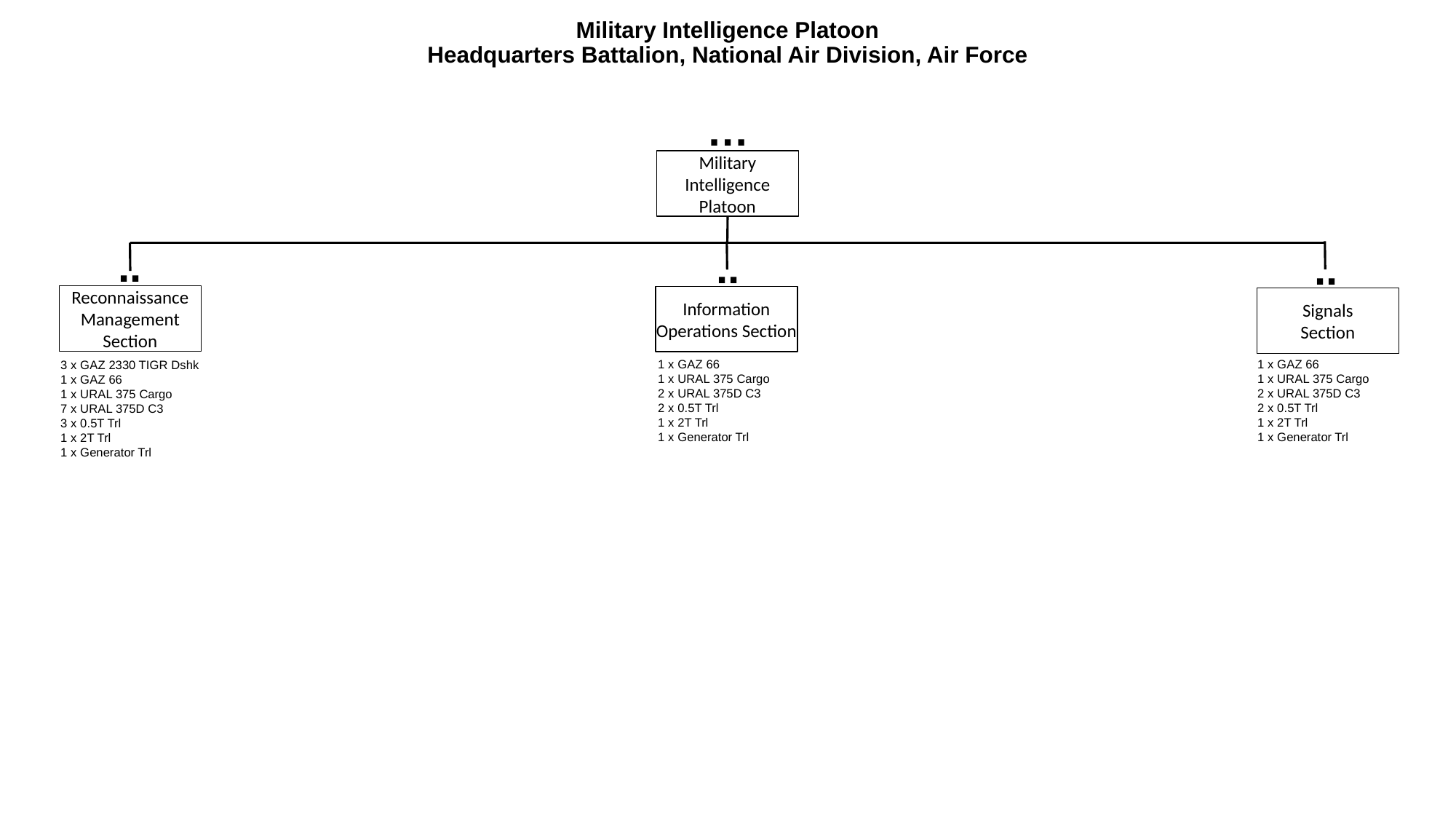

# Military Intelligence Platoon Headquarters Battalion, National Air Division, Air Force
…
Military Intelligence Platoon
..
..
..
Reconnaissance Management
Section
Information Operations Section
Signals
Section
1 x GAZ 66
1 x URAL 375 Cargo
2 x URAL 375D C3
2 x 0.5T Trl
1 x 2T Trl
1 x Generator Trl
1 x GAZ 66
1 x URAL 375 Cargo
2 x URAL 375D C3
2 x 0.5T Trl
1 x 2T Trl
1 x Generator Trl
3 x GAZ 2330 TIGR Dshk
1 x GAZ 66
1 x URAL 375 Cargo
7 x URAL 375D C3
3 x 0.5T Trl
1 x 2T Trl
1 x Generator Trl